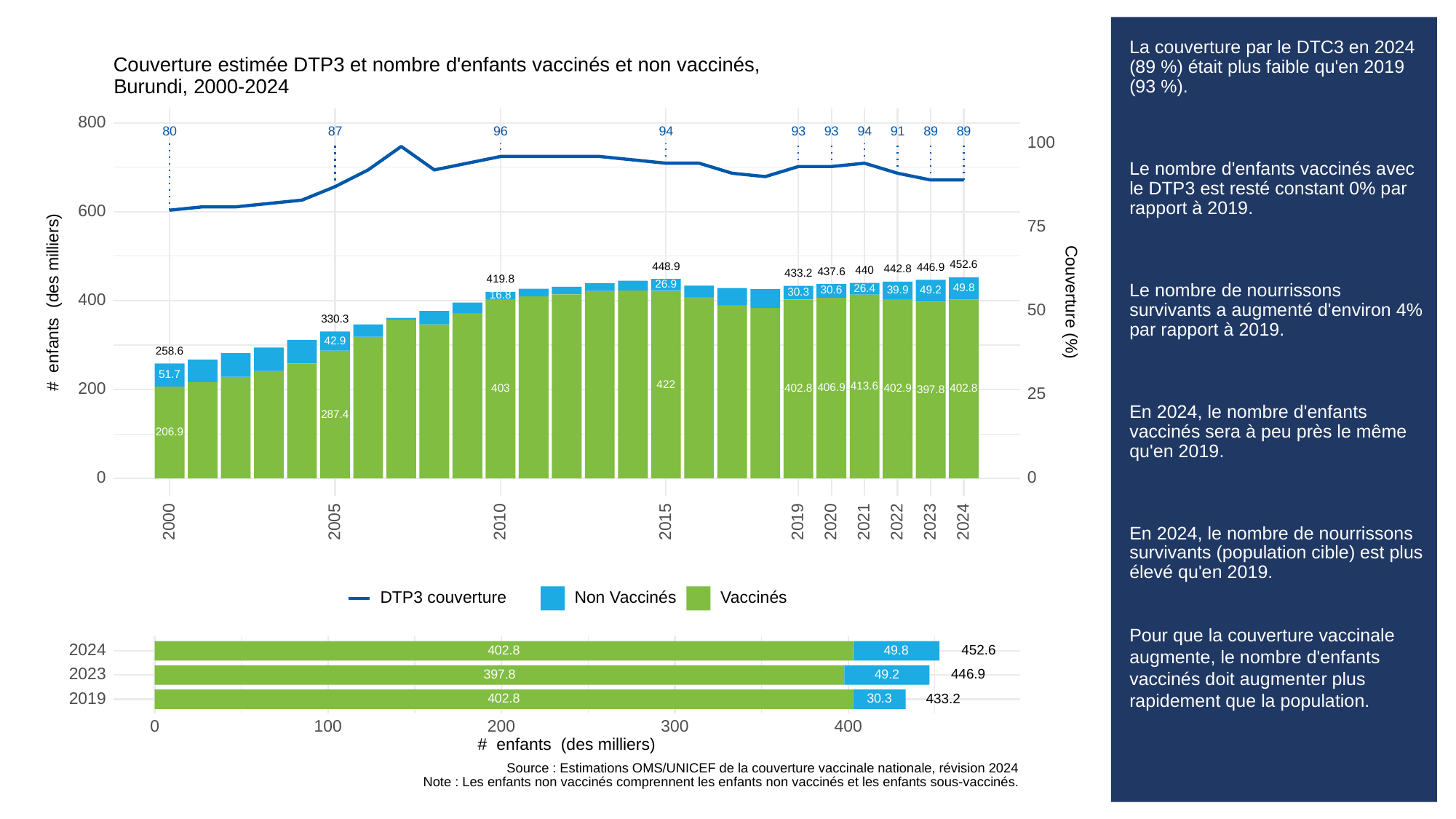

# La couverture par le DTC3 en 2024 (89 %) était plus faible qu'en 2019 (93 %).

Le nombre d'enfants vaccinés avec le DTP3 est resté constant 0% par rapport à 2019.

Le nombre de nourrissons survivants a augmenté d'environ 4% par rapport à 2019.

En 2024, le nombre d'enfants vaccinés sera à peu près le même qu'en 2019.

En 2024, le nombre de nourrissons survivants (population cible) est plus élevé qu'en 2019.

Pour que la couverture vaccinale augmente, le nombre d'enfants vaccinés doit augmenter plus rapidement que la population.

Couverture estimée DTP3 et nombre d'enfants vaccinés et non vaccinés,
Burundi, 2000-2024

800

93
93
80
87
96
94
94
91
89
89
100

600

75

452.6
448.9
446.9
442.8
440
437.6
433.2
419.8

26.9

49.8
26.4

39.9
49.2
30.6

30.3

16.8

400
#  enfants  (des milliers)
Couverture (%)

50

330.3

42.9

258.6

51.7

422

413.6
200
406.9
403
402.9
402.8
402.8
397.8

25

287.4
206.9

0
0

2023
2000
2005
2010
2015
2019
2020
2021
2022
2024

DTP3 couverture
Non Vaccinés
Vaccinés

2024
452.6
402.8
49.8

2023
446.9
397.8
49.2

2019
433.2
30.3
402.8

300
0
100
200
400
#  enfants  (des milliers)
Source : Estimations OMS/UNICEF de la couverture vaccinale nationale, révision 2024
Note : Les enfants non vaccinés comprennent les enfants non vaccinés et les enfants sous-vaccinés.